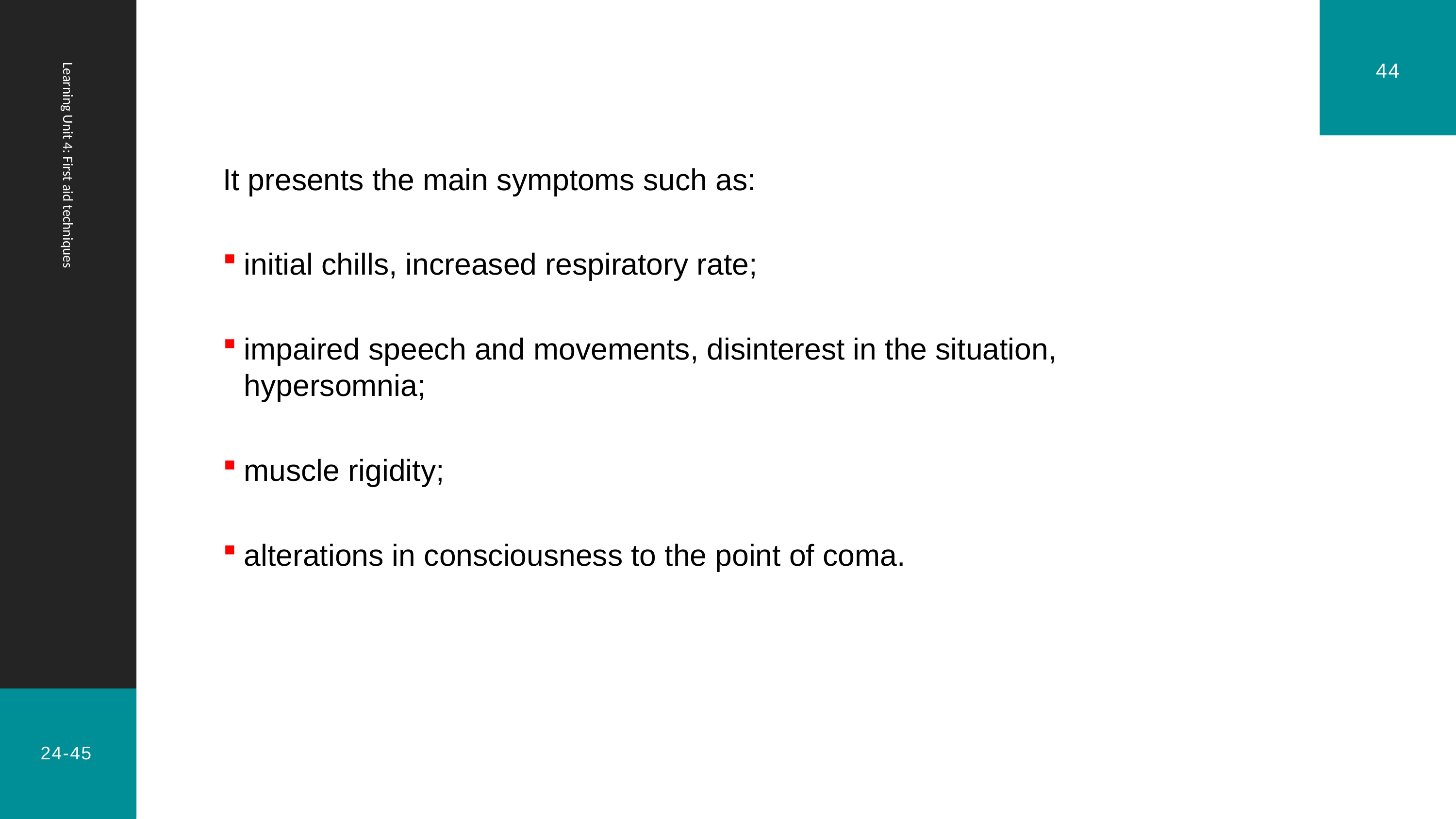

44
It presents the main symptoms such as:

initial chills, increased respiratory rate;

impaired speech and movements, disinterest in the situation, hypersomnia;

muscle rigidity;

alterations in consciousness to the point of coma.
Learning Unit 4: First aid techniques

24-45